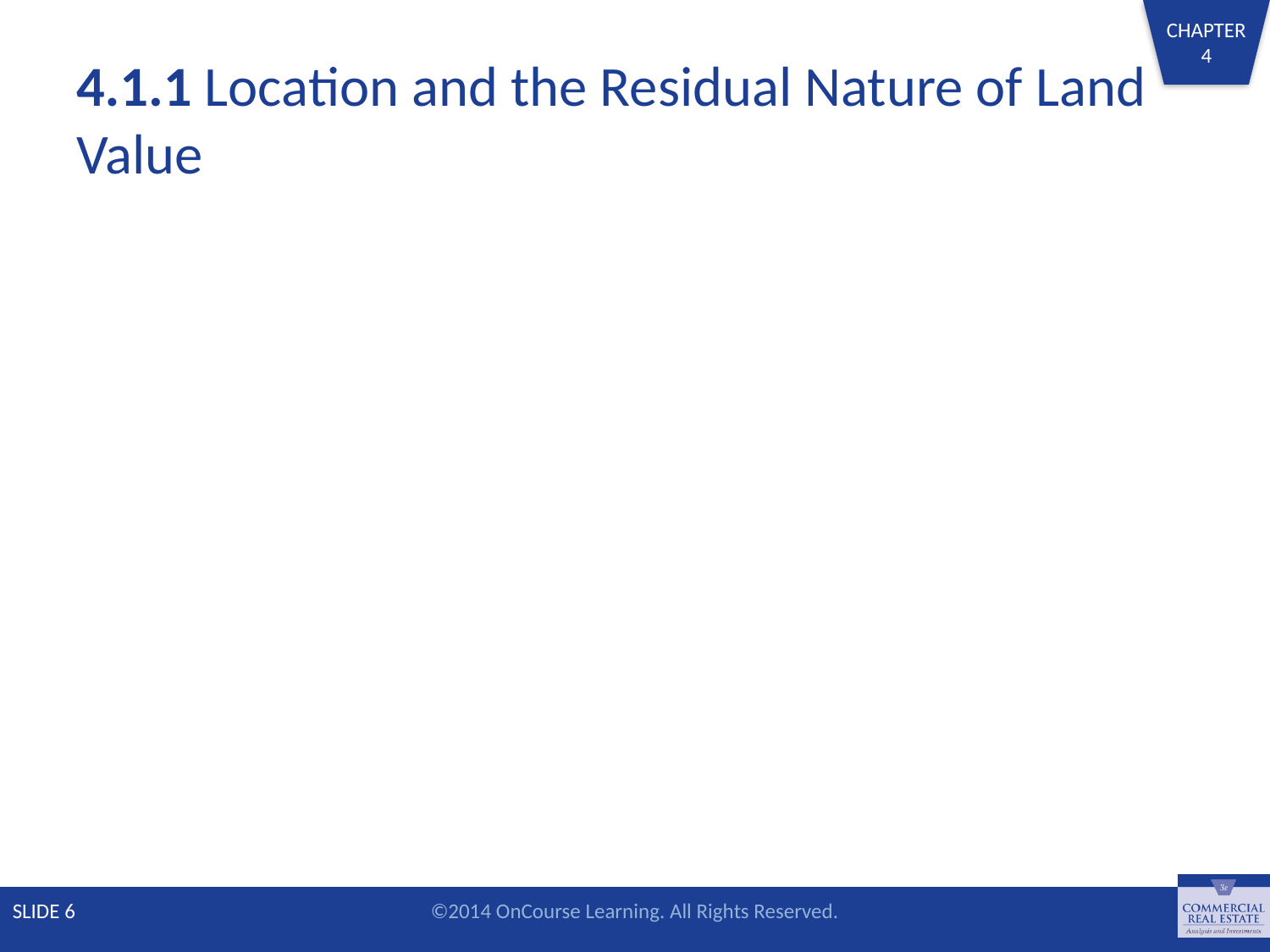

# 4.1.1 Location and the Residual Nature of Land Value

SLIDE 6